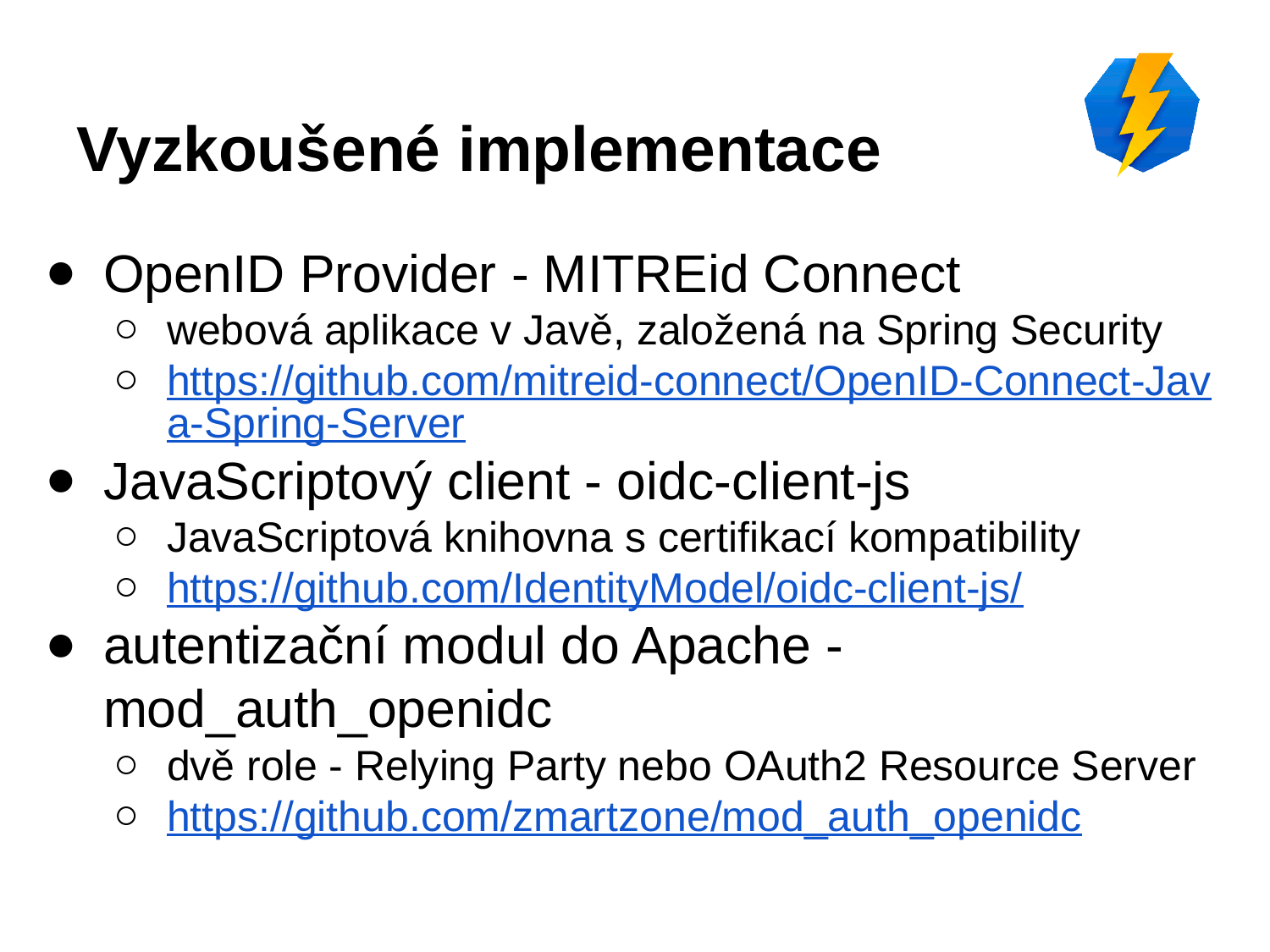

# Vyzkoušené implementace
OpenID Provider - MITREid Connect
webová aplikace v Javě, založená na Spring Security
https://github.com/mitreid-connect/OpenID-Connect-Java-Spring-Server
JavaScriptový client - oidc-client-js
JavaScriptová knihovna s certifikací kompatibility
https://github.com/IdentityModel/oidc-client-js/
autentizační modul do Apache - mod_auth_openidc
dvě role - Relying Party nebo OAuth2 Resource Server
https://github.com/zmartzone/mod_auth_openidc